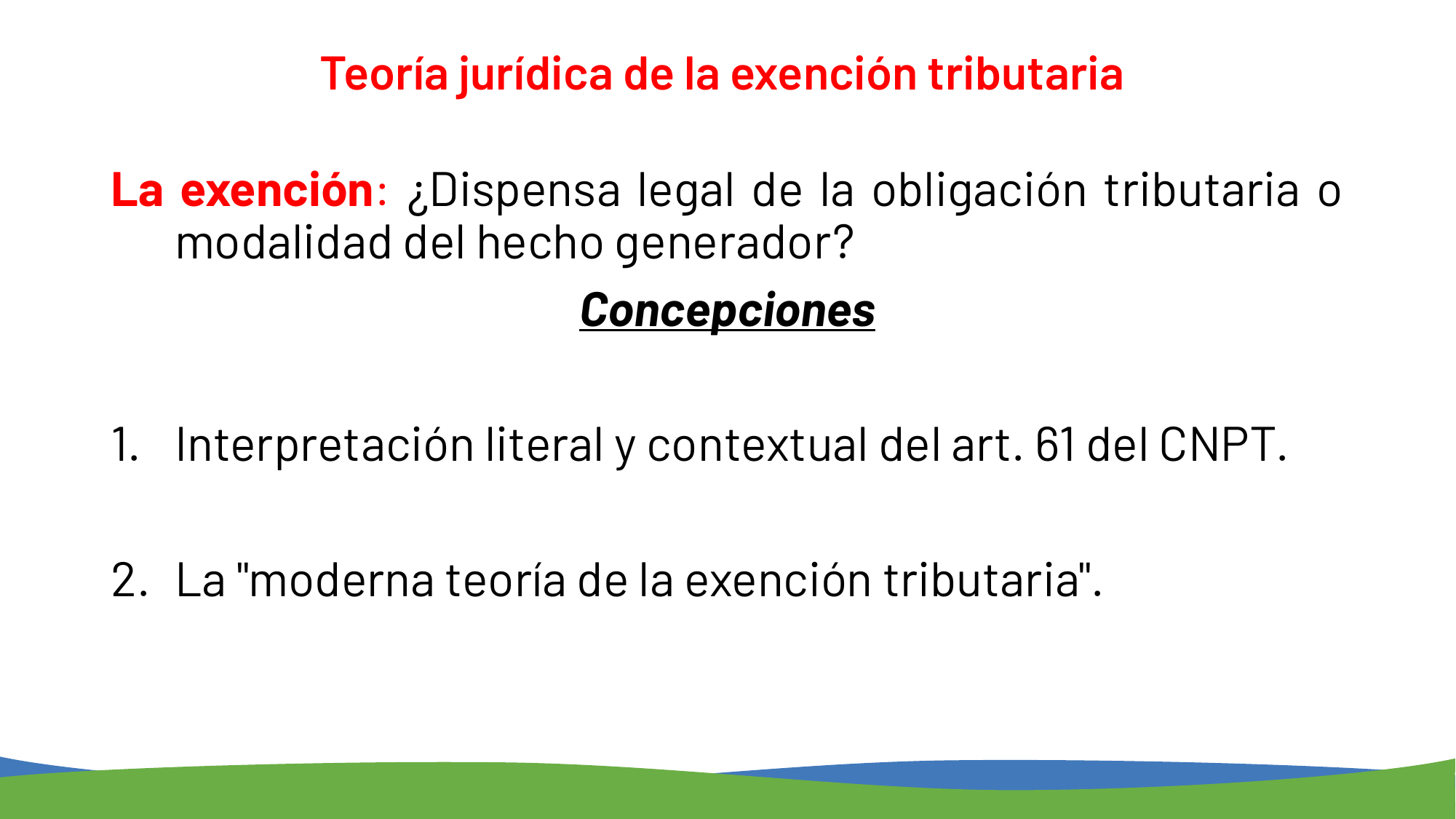

# Teoría jurídica de la exención tributaria
La exención: ¿Dispensa legal de la obligación tributaria o modalidad del hecho generador?
Concepciones

Interpretación literal y contextual del art. 61 del CNPT.

La "moderna teoría de la exención tributaria".